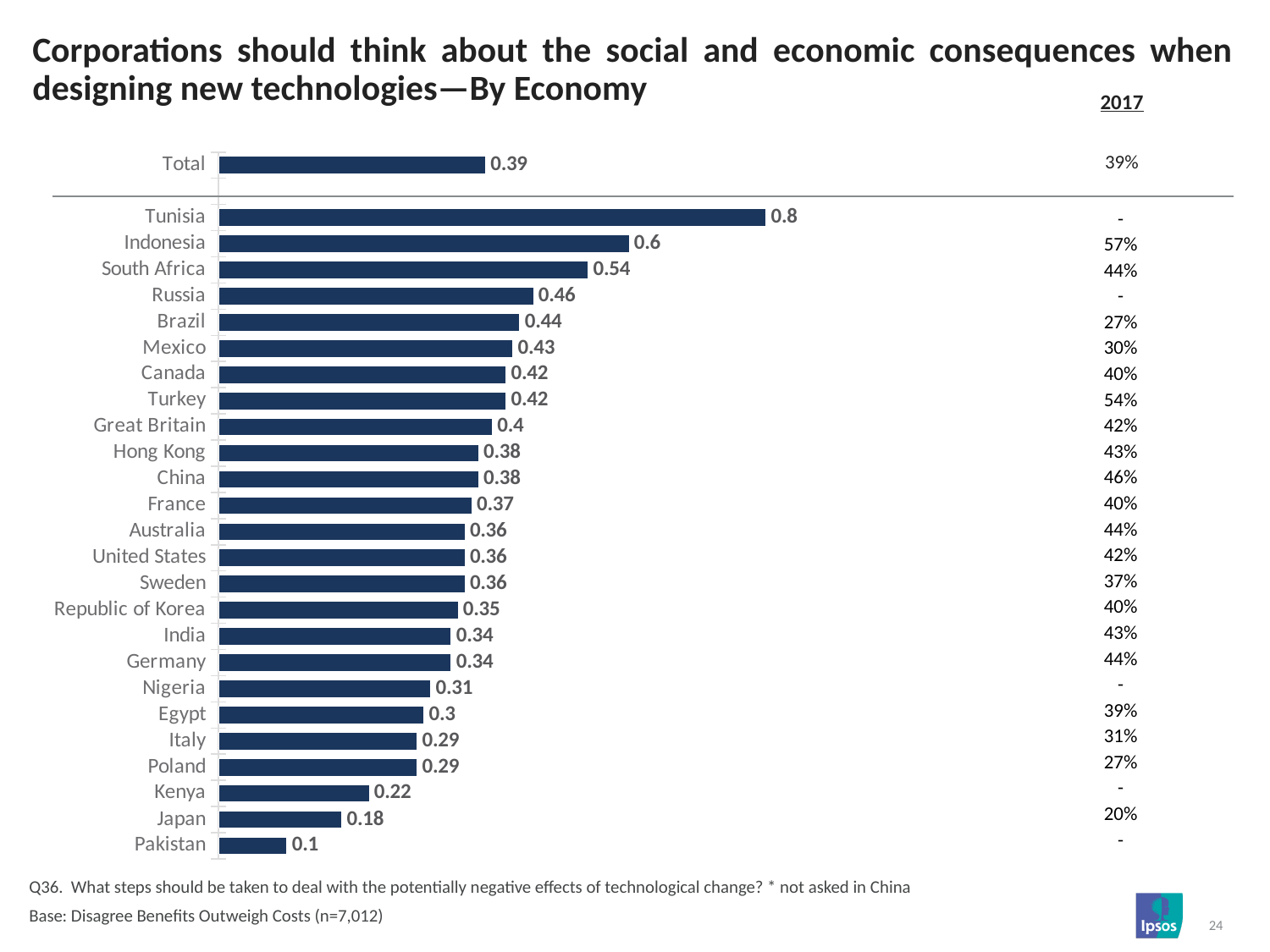

# Corporations should think about the social and economic consequences when designing new technologies—By Economy
|  |
| --- |
| 2017 |

### Chart

| Category | Column1 |
|---|---|
| Total | 0.39 |
|  | None |
| Tunisia | 0.8 |
| Indonesia | 0.6 |
| South Africa | 0.54 |
| Russia | 0.46 |
| Brazil | 0.44 |
| Mexico | 0.43 |
| Canada | 0.42 |
| Turkey | 0.42 |
| Great Britain | 0.4 |
| Hong Kong | 0.38 |
| China | 0.38 |
| France | 0.37 |
| Australia | 0.36 |
| United States | 0.36 |
| Sweden | 0.36 |
| Republic of Korea | 0.35 |
| India | 0.34 |
| Germany | 0.34 |
| Nigeria | 0.31 |
| Egypt | 0.3 |
| Italy | 0.29 |
| Poland | 0.29 |
| Kenya | 0.22 |
| Japan | 0.18 |
| Pakistan | 0.1 |
39%
| - |
| --- |
| 57% |
| 44% |
| - |
| 27% |
| 30% |
| 40% |
| 54% |
| 42% |
| 43% |
| 46% |
| 40% |
| 44% |
| 42% |
| 37% |
| 40% |
| 43% |
| 44% |
| - |
| 39% |
| 31% |
| 27% |
| - |
| 20% |
| - |
Q36.  What steps should be taken to deal with the potentially negative effects of technological change? * not asked in China
Base: Disagree Benefits Outweigh Costs (n=7,012)